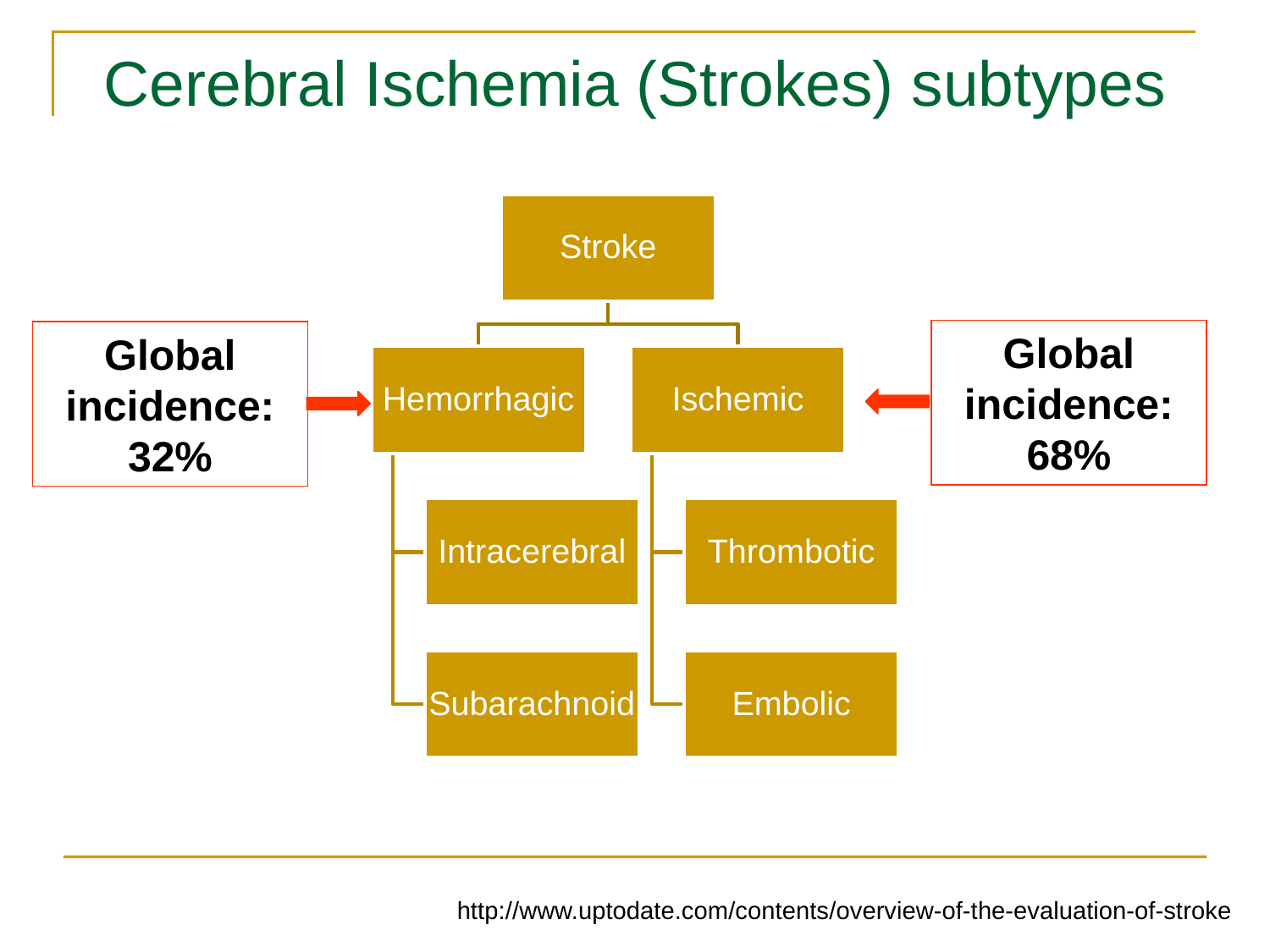

# Cerebral Ischemia (Strokes) subtypes
Stroke
Hemorrhagic
Intracerebral
Subarachnoid
Ischemic
Thrombotic
Embolic
Global incidence: 68%
Global incidence: 32%

http://www.uptodate.com/contents/overview-of-the-evaluation-of-stroke